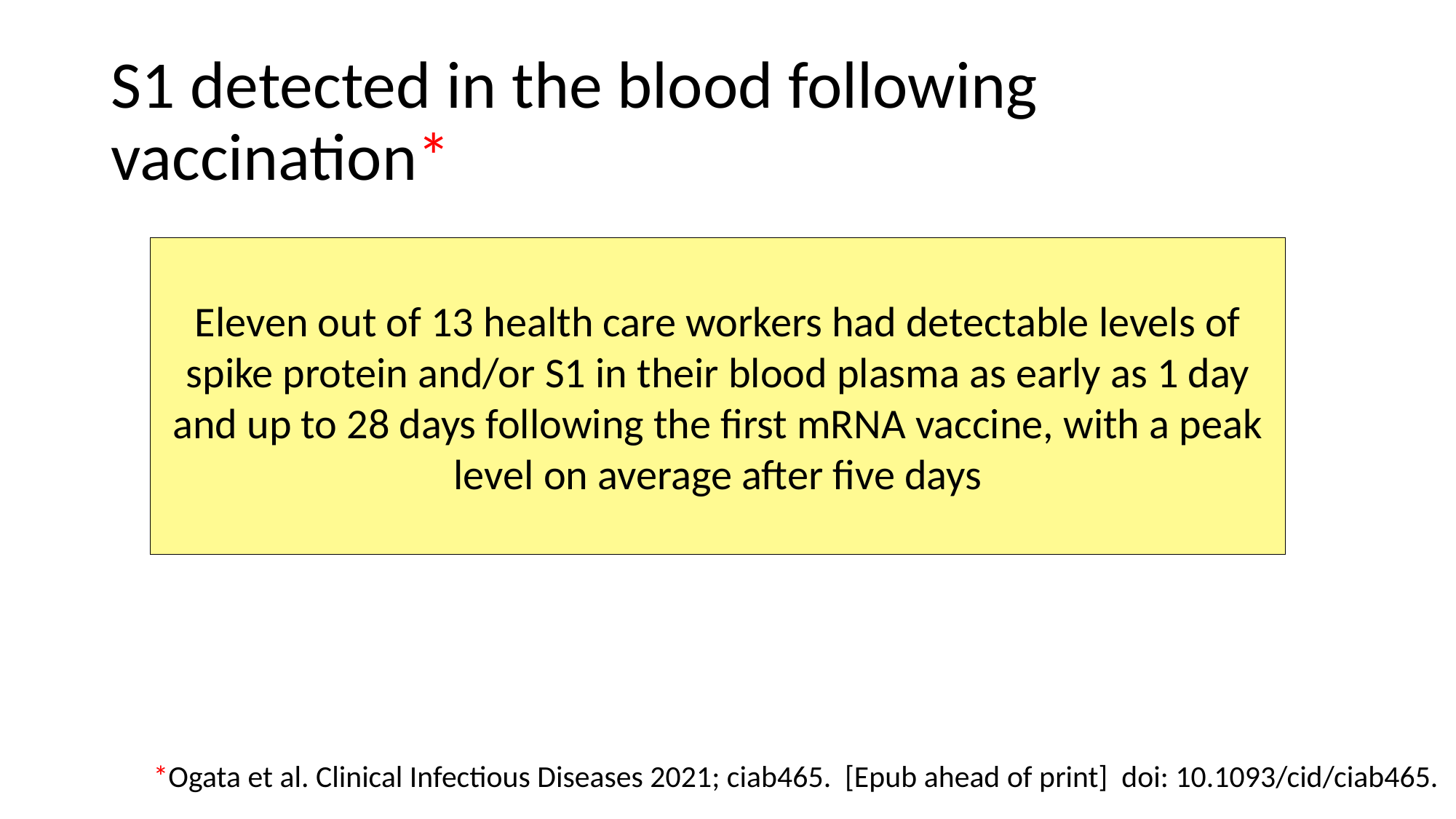

# S1 detected in the blood following vaccination*

Eleven out of 13 health care workers had detectable levels of spike protein and/or S1 in their blood plasma as early as 1 day and up to 28 days following the first mRNA vaccine, with a peak level on average after five days

*Ogata et al. Clinical Infectious Diseases 2021; ciab465.  [Epub ahead of print]  doi: 10.1093/cid/ciab465.